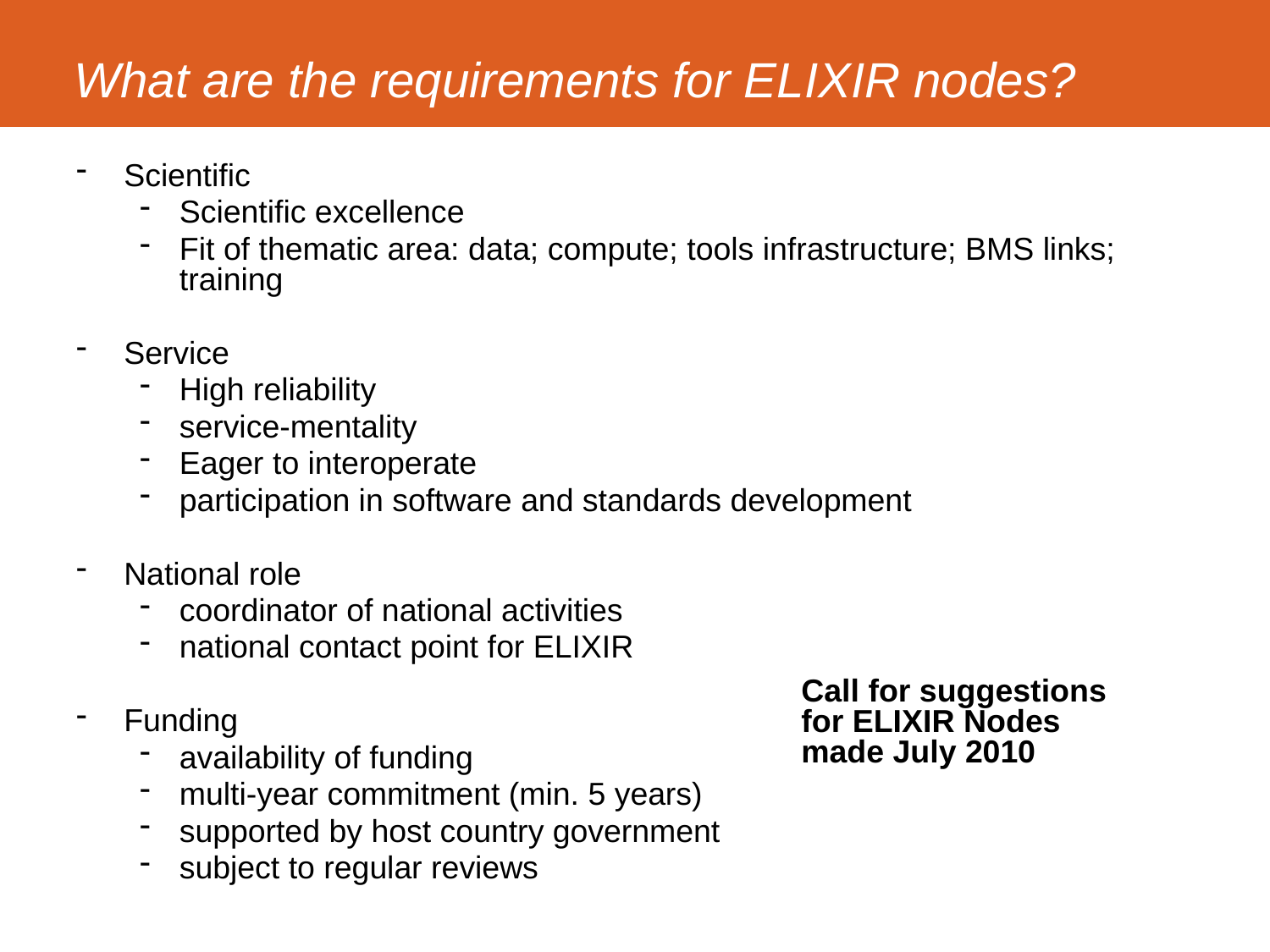

What are the requirements for ELIXIR nodes?
Scientific
Scientific excellence
Fit of thematic area: data; compute; tools infrastructure; BMS links; training

Service
High reliability
service-mentality
Eager to interoperate
participation in software and standards development

National role
coordinator of national activities
national contact point for ELIXIR

Funding
availability of funding
multi-year commitment (min. 5 years)
supported by host country government
subject to regular reviews

Call for suggestions for ELIXIR Nodes made July 2010